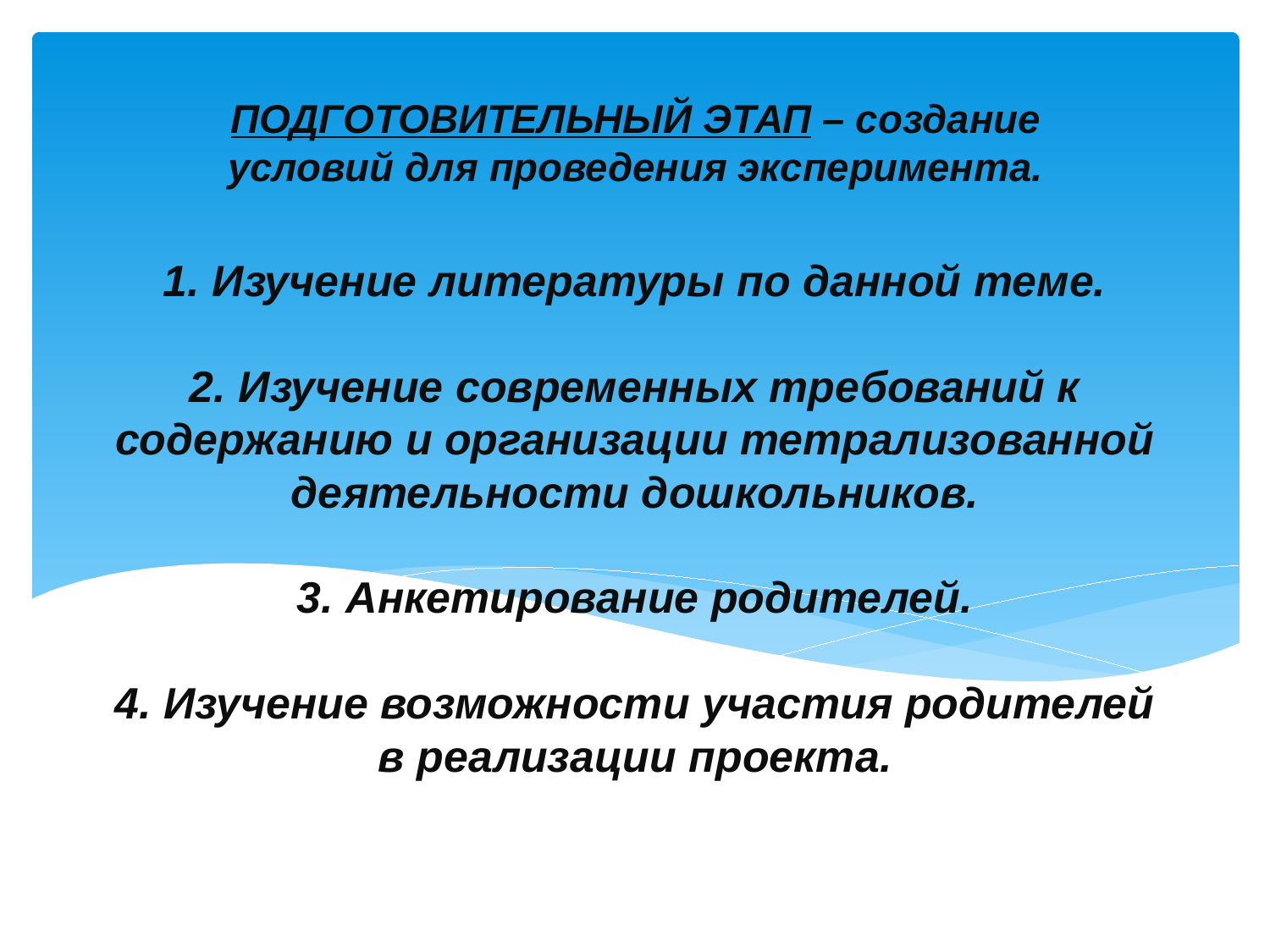

ПОДГОТОВИТЕЛЬНЫЙ ЭТАП – создание условий для проведения эксперимента.
# 1. Изучение литературы по данной теме. 2. Изучение современных требований к содержанию и организации тетрализованной деятельности дошкольников. 3. Анкетирование родителей. 4. Изучение возможности участия родителей в реализации проекта.